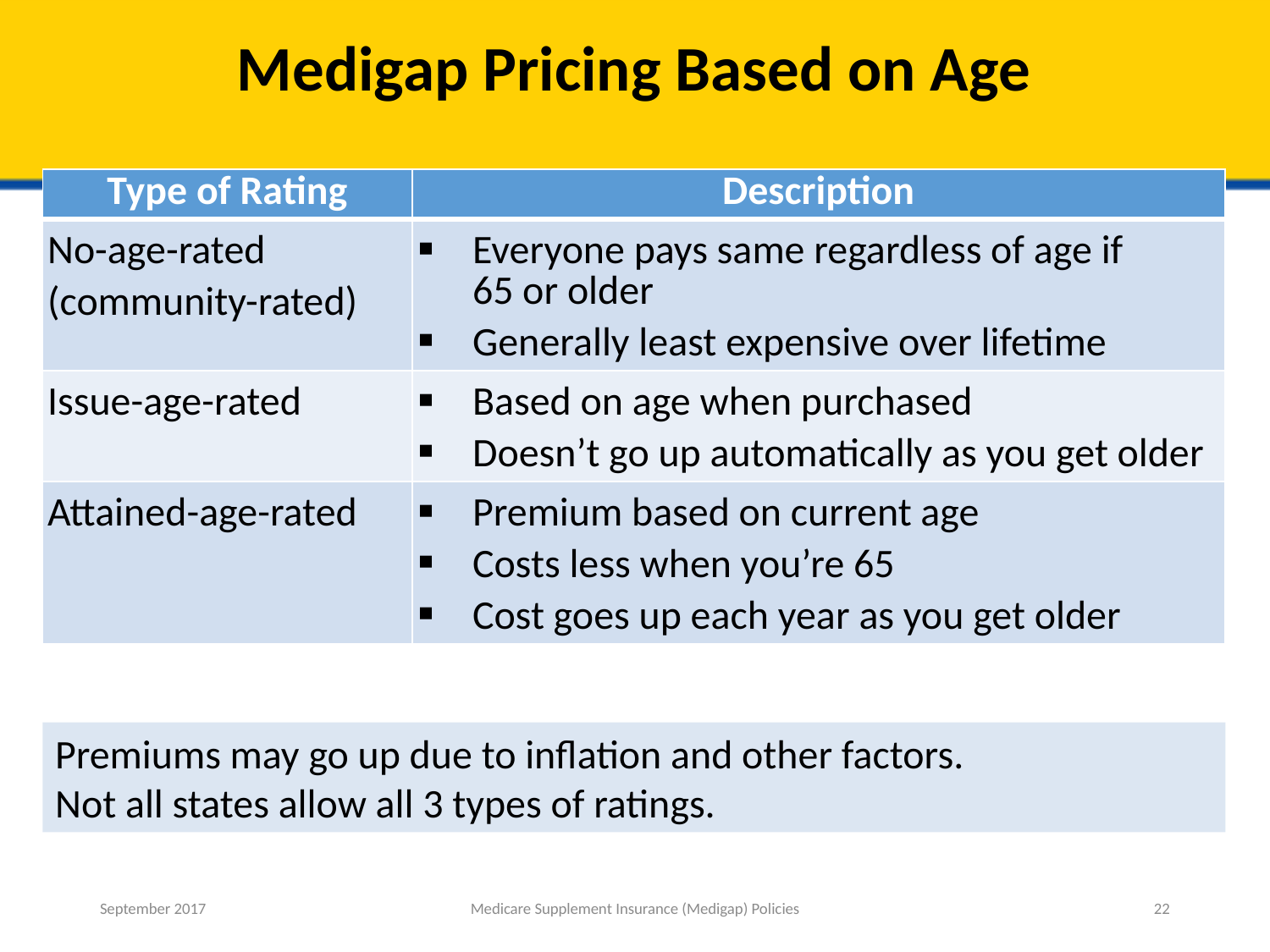

# Medigap Pricing Based on Age
| Type of Rating | Description |
| --- | --- |
| No-age-rated (community-rated) | Everyone pays same regardless of age if 65 or older Generally least expensive over lifetime |
| Issue-age-rated | Based on age when purchased Doesn’t go up automatically as you get older |
| Attained-age-rated | Premium based on current age Costs less when you’re 65 Cost goes up each year as you get older |
Premiums may go up due to inflation and other factors.
Not all states allow all 3 types of ratings.
September 2017
Medicare Supplement Insurance (Medigap) Policies
22